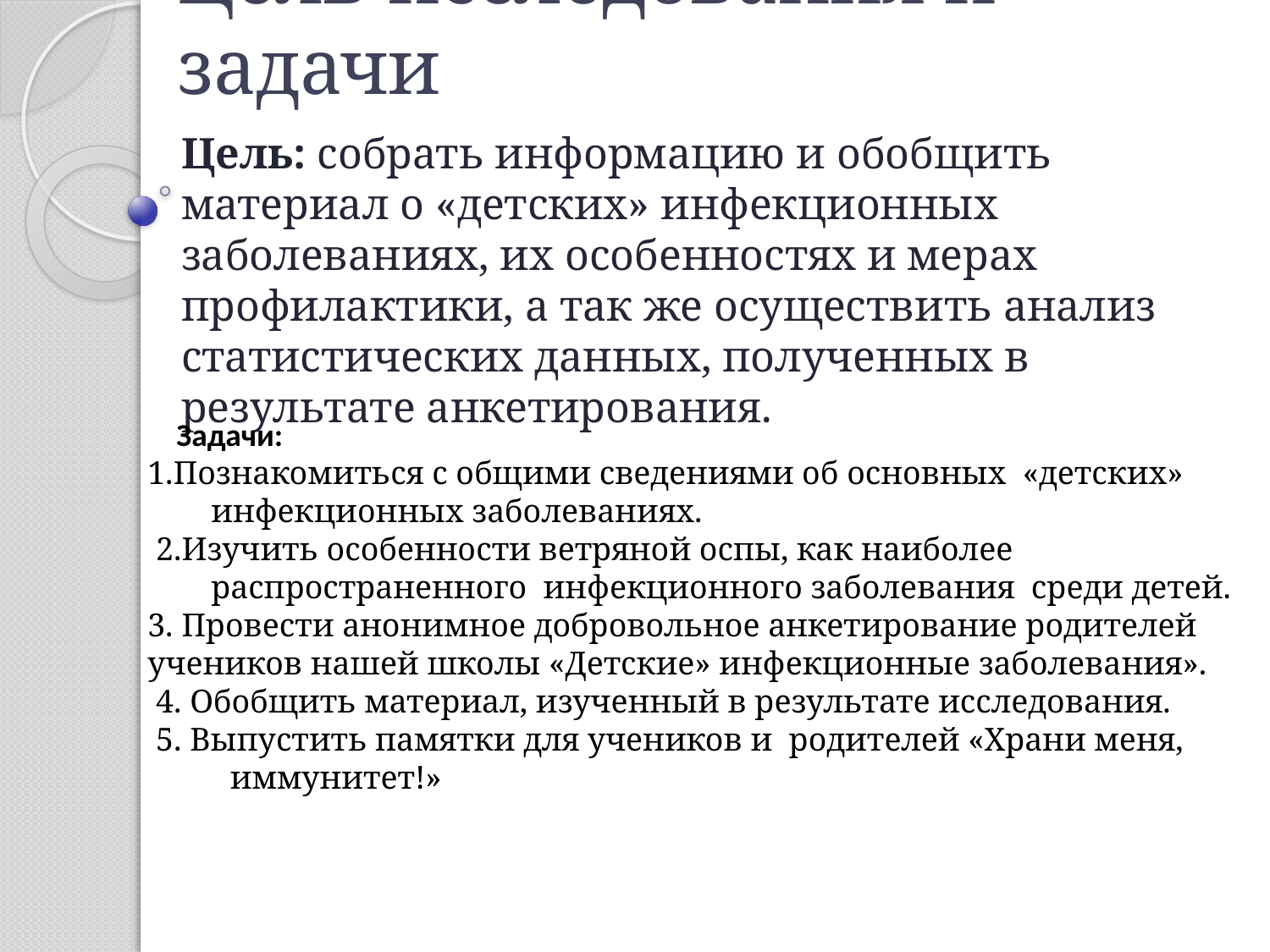

# Цель исследования и задачи
Цель: собрать информацию и обобщить материал о «детских» инфекционных заболеваниях, их особенностях и мерах профилактики, а так же осуществить анализ статистических данных, полученных в результате анкетирования.

    Задачи:
1.Познакомиться с общими сведениями об основных  «детских»  инфекционных заболеваниях.
 2.Изучить особенности ветряной оспы, как наиболее распространенного  инфекционного заболевания  среди детей.
3. Провести анонимное добровольное анкетирование родителей  учеников нашей школы «Детские» инфекционные заболевания».
 4. Обобщить материал, изученный в результате исследования.
 5. Выпустить памятки для учеников и  родителей «Храни меня,
          иммунитет!»